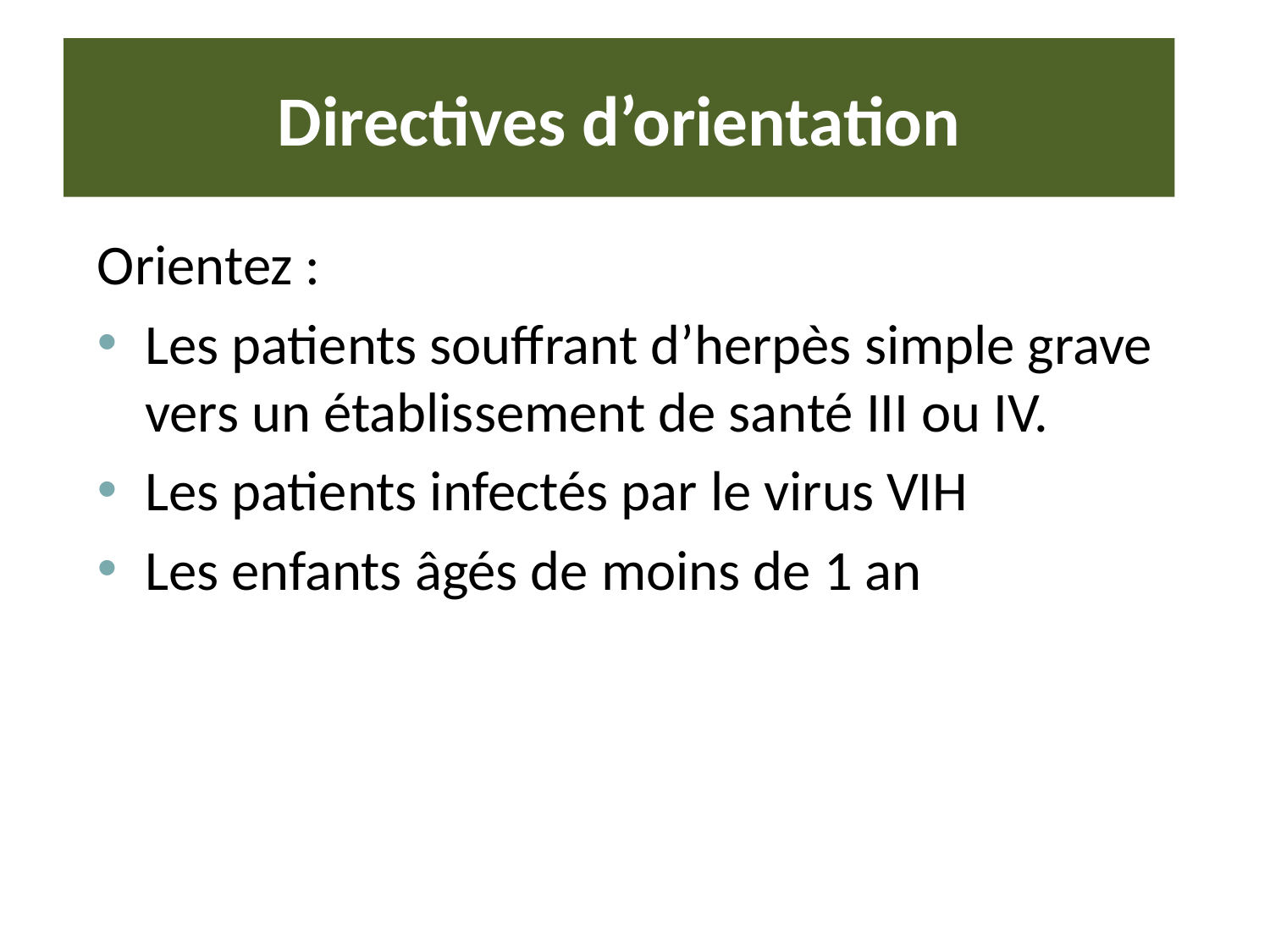

# Directives d’orientation
Orientez :
Les patients souffrant d’herpès simple grave vers un établissement de santé III ou IV.
Les patients infectés par le virus VIH
Les enfants âgés de moins de 1 an